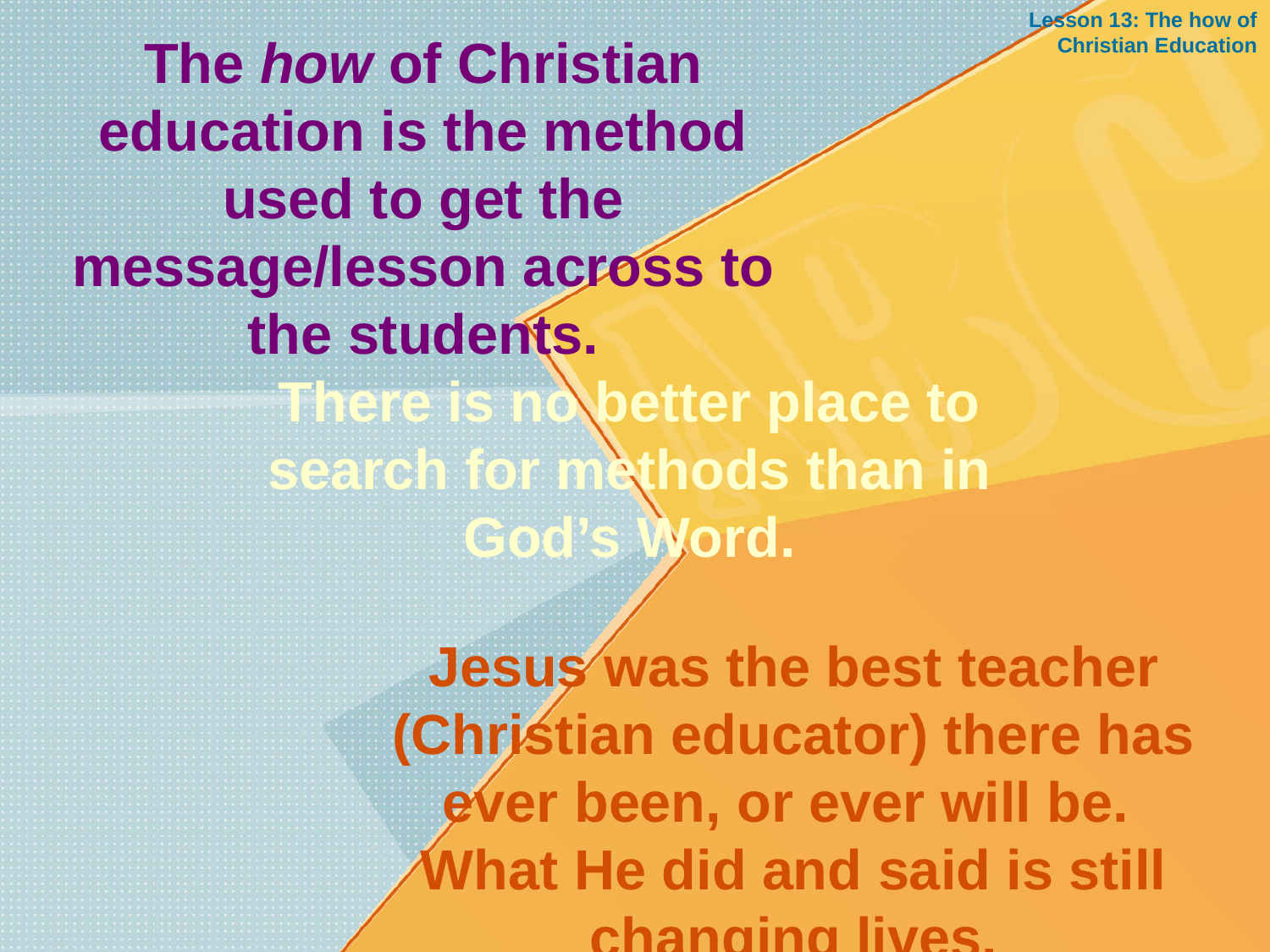

Lesson 13: The how of Christian Education
The how of Christian education is the method used to get the message/lesson across to the students.
There is no better place to search for methods than in God’s Word.
Jesus was the best teacher (Christian educator) there has ever been, or ever will be.  What He did and said is still changing lives.